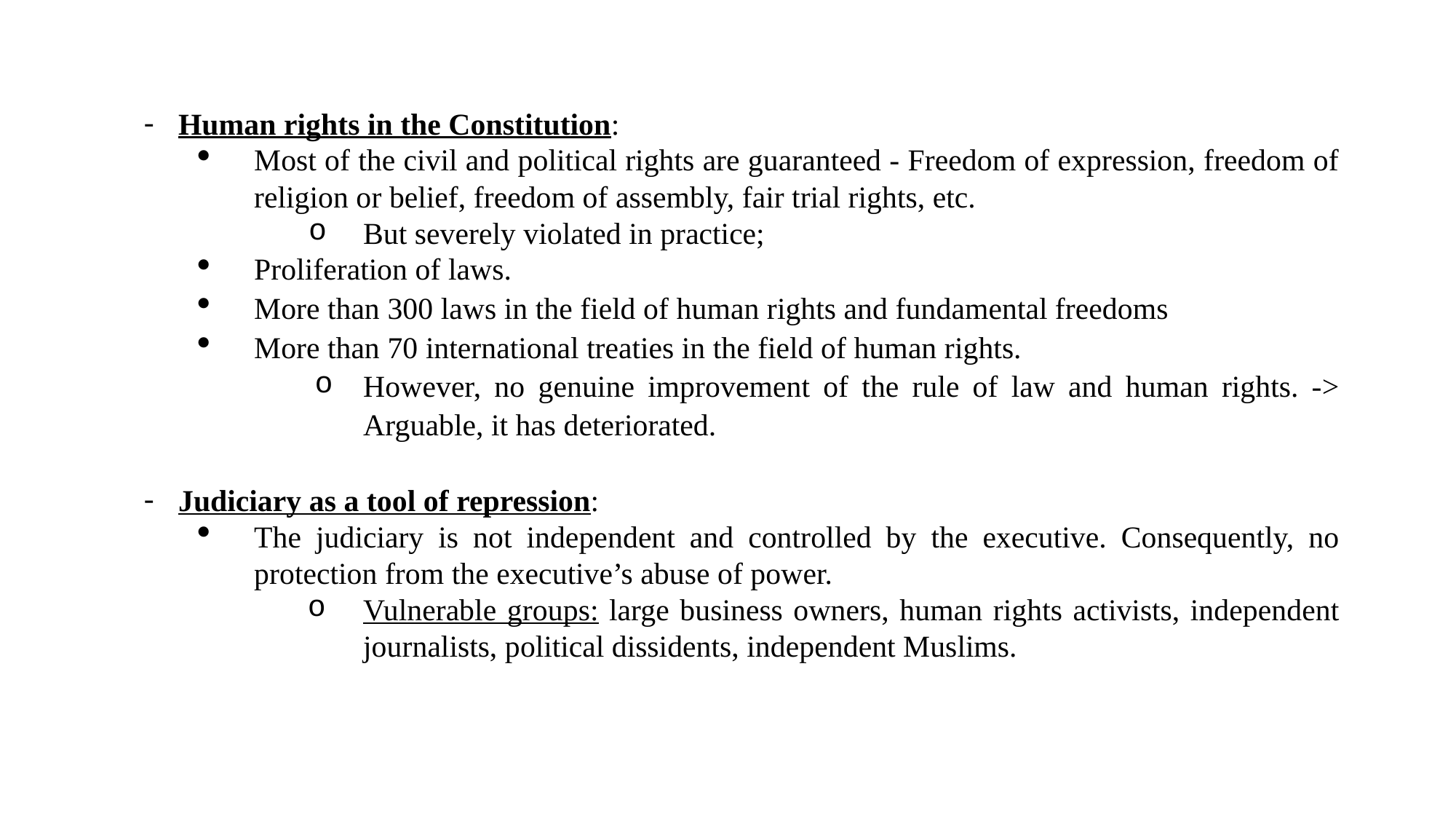

Human rights in the Constitution:
Most of the civil and political rights are guaranteed - Freedom of expression, freedom of religion or belief, freedom of assembly, fair trial rights, etc.
But severely violated in practice;
Proliferation of laws.
More than 300 laws in the field of human rights and fundamental freedoms
More than 70 international treaties in the field of human rights.
However, no genuine improvement of the rule of law and human rights. -> Arguable, it has deteriorated.

Judiciary as a tool of repression:
The judiciary is not independent and controlled by the executive. Consequently, no protection from the executive’s abuse of power.
Vulnerable groups: large business owners, human rights activists, independent journalists, political dissidents, independent Muslims.